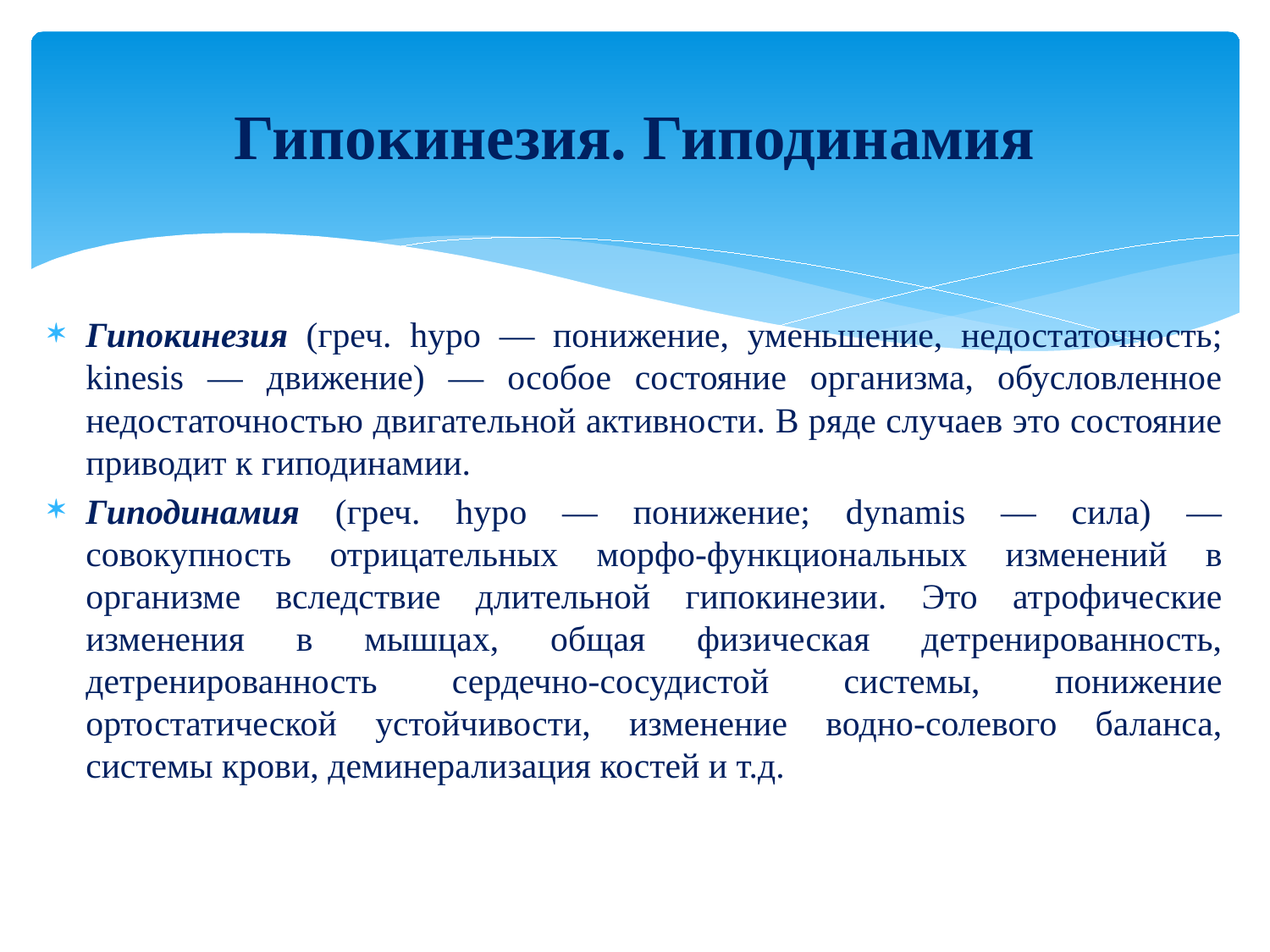

# Гипокинезия. Гиподинамия
Гипокинезия (греч. hypo — понижение, уменьшение, недостаточность; kinesis — движение) — особое состояние организма, обусловленное недостаточностью двигательной активности. В ряде случаев это состояние приводит к гиподинамии.
Гиподинамия (греч. hypo — понижение; dynamis — сила) — совокупность отрицательных морфо-функциональных изменений в организме вследствие длительной гипокинезии. Это атрофические изменения в мышцах, общая физическая детренированность, детренированность сердечно-сосудистой системы, понижение ортостатической устойчивости, изменение водно-солевого баланса, системы крови, деминерализация костей и т.д.